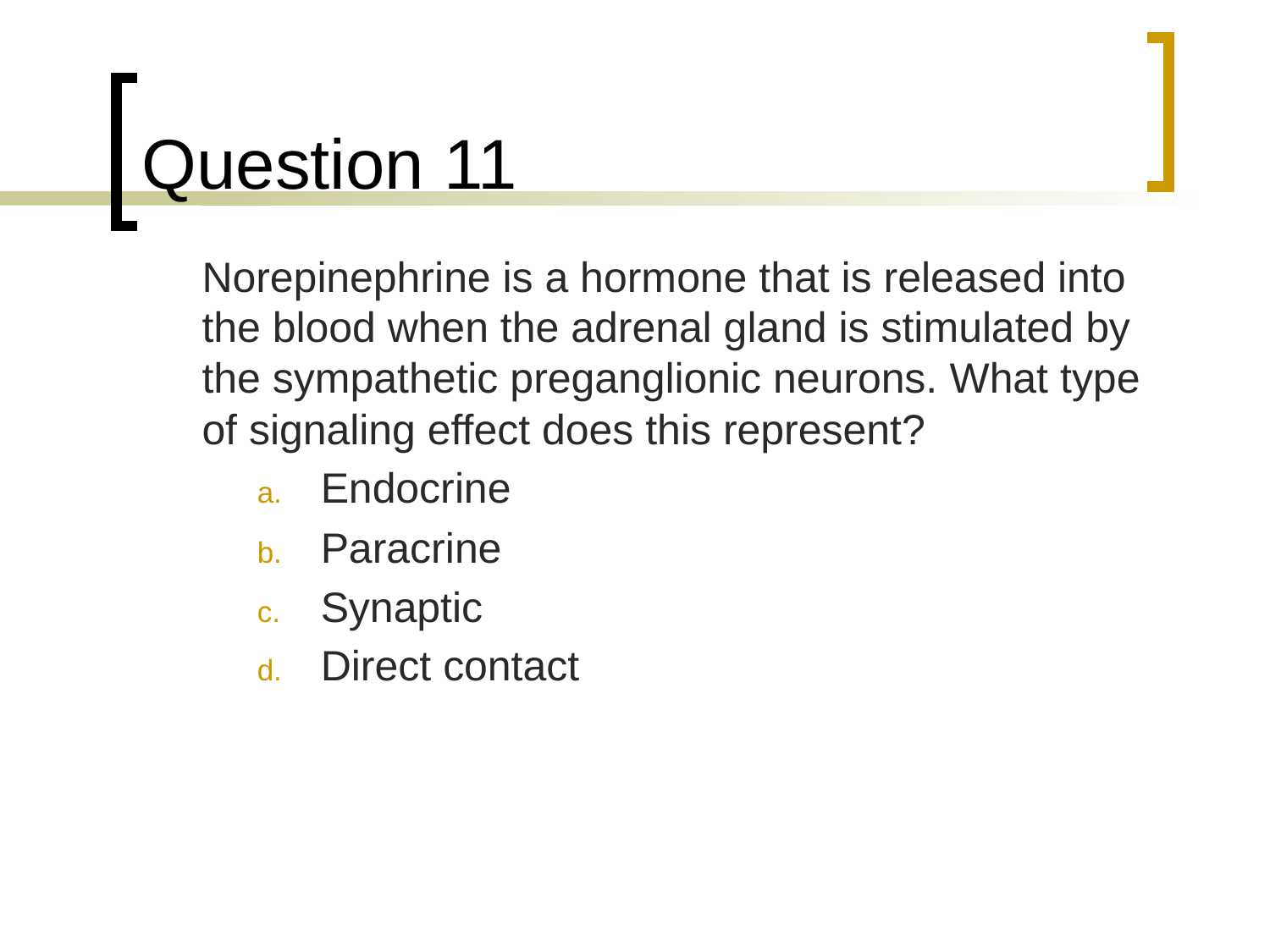

# Question 11
 	Norepinephrine is a hormone that is released into the blood when the adrenal gland is stimulated by the sympathetic preganglionic neurons. What type of signaling effect does this represent?
Endocrine
Paracrine
Synaptic
Direct contact